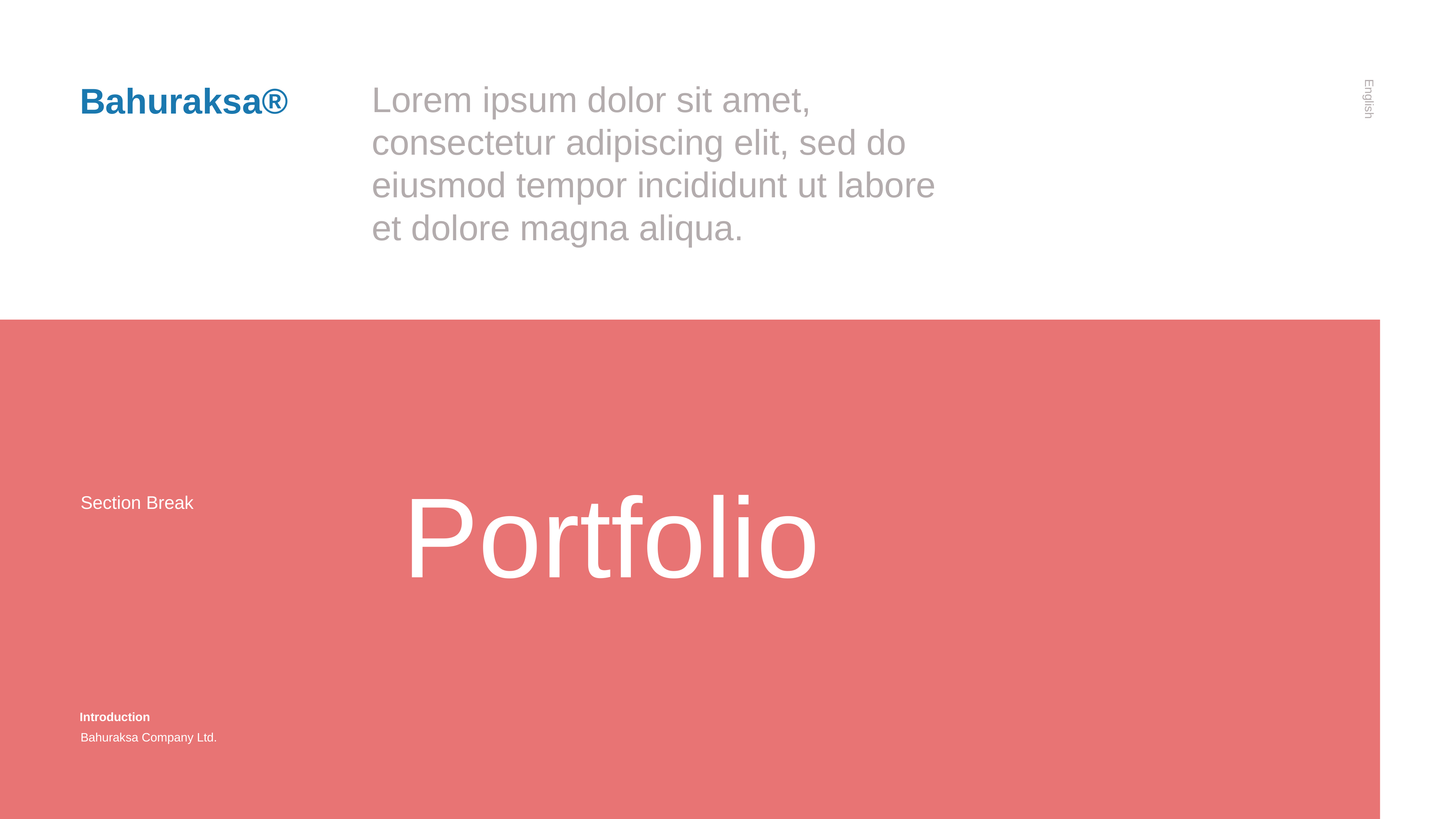

Bahuraksa®
Lorem ipsum dolor sit amet, consectetur adipiscing elit, sed do eiusmod tempor incididunt ut labore et dolore magna aliqua.
English

Portfolio
Section Break
Introduction
Bahuraksa Company Ltd.